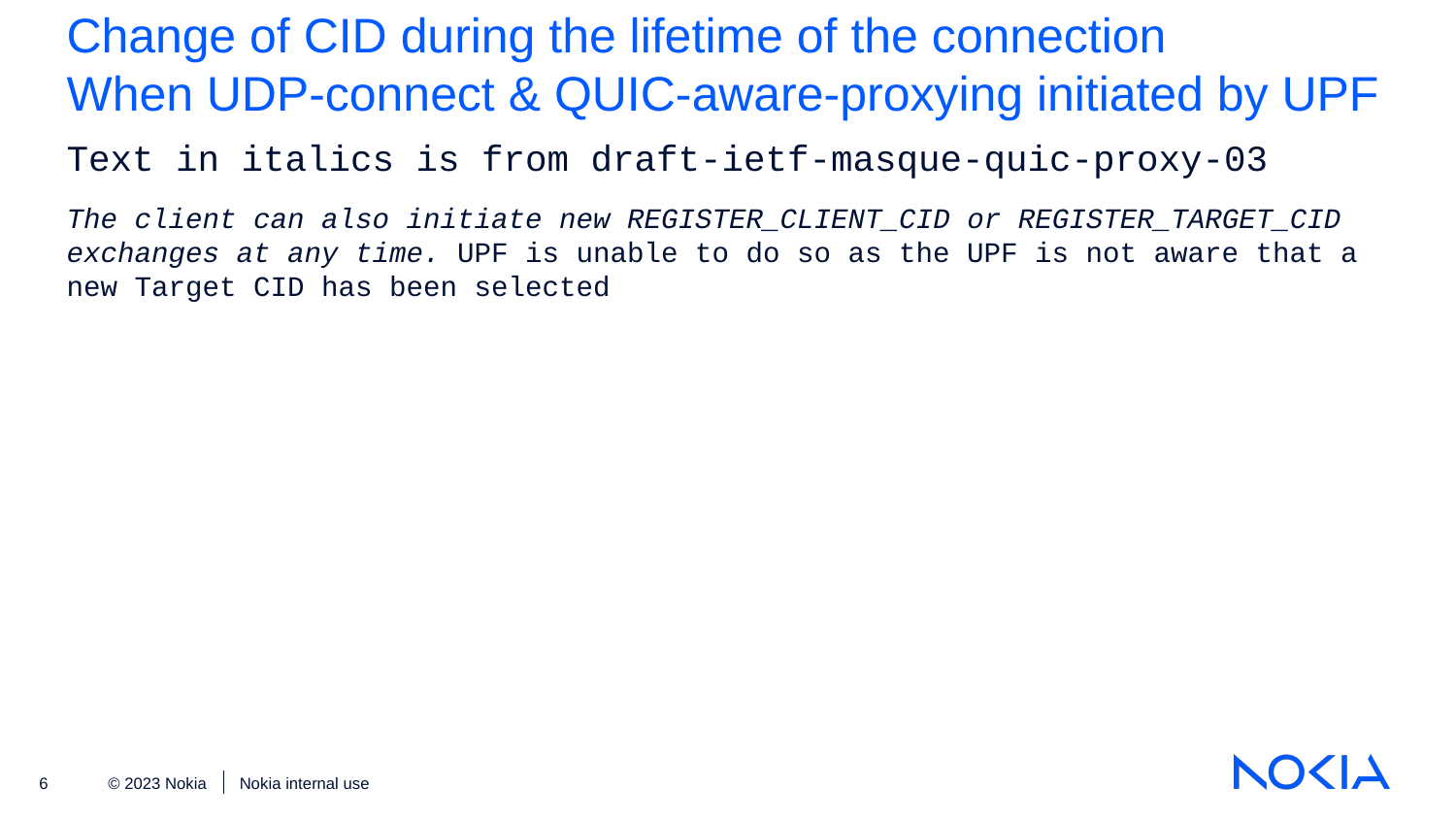

Change of CID during the lifetime of the connection
When UDP-connect & QUIC-aware-proxying initiated by UPF
Text in italics is from draft-ietf-masque-quic-proxy-03
The client can also initiate new REGISTER_CLIENT_CID or REGISTER_TARGET_CID exchanges at any time. UPF is unable to do so as the UPF is not aware that a new Target CID has been selected

Nokia internal use